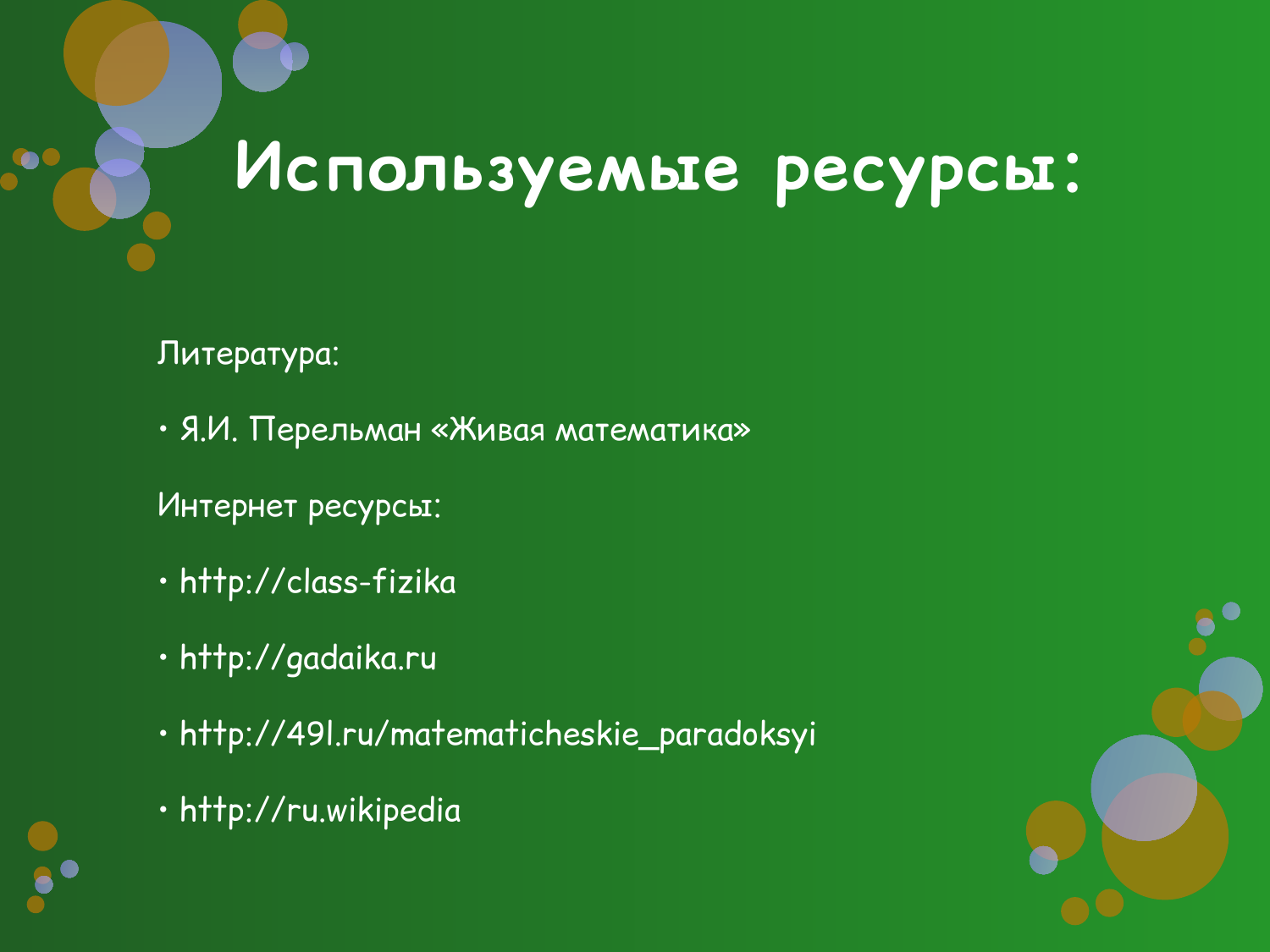

# Используемые ресурсы:
Литература:

• Я.И. Перельман «Живая математика»

Интернет ресурсы:

• http://class-fizika

• http://gadaika.ru

• http://49l.ru/matematicheskie_paradoksyi

• http://ru.wikipedia